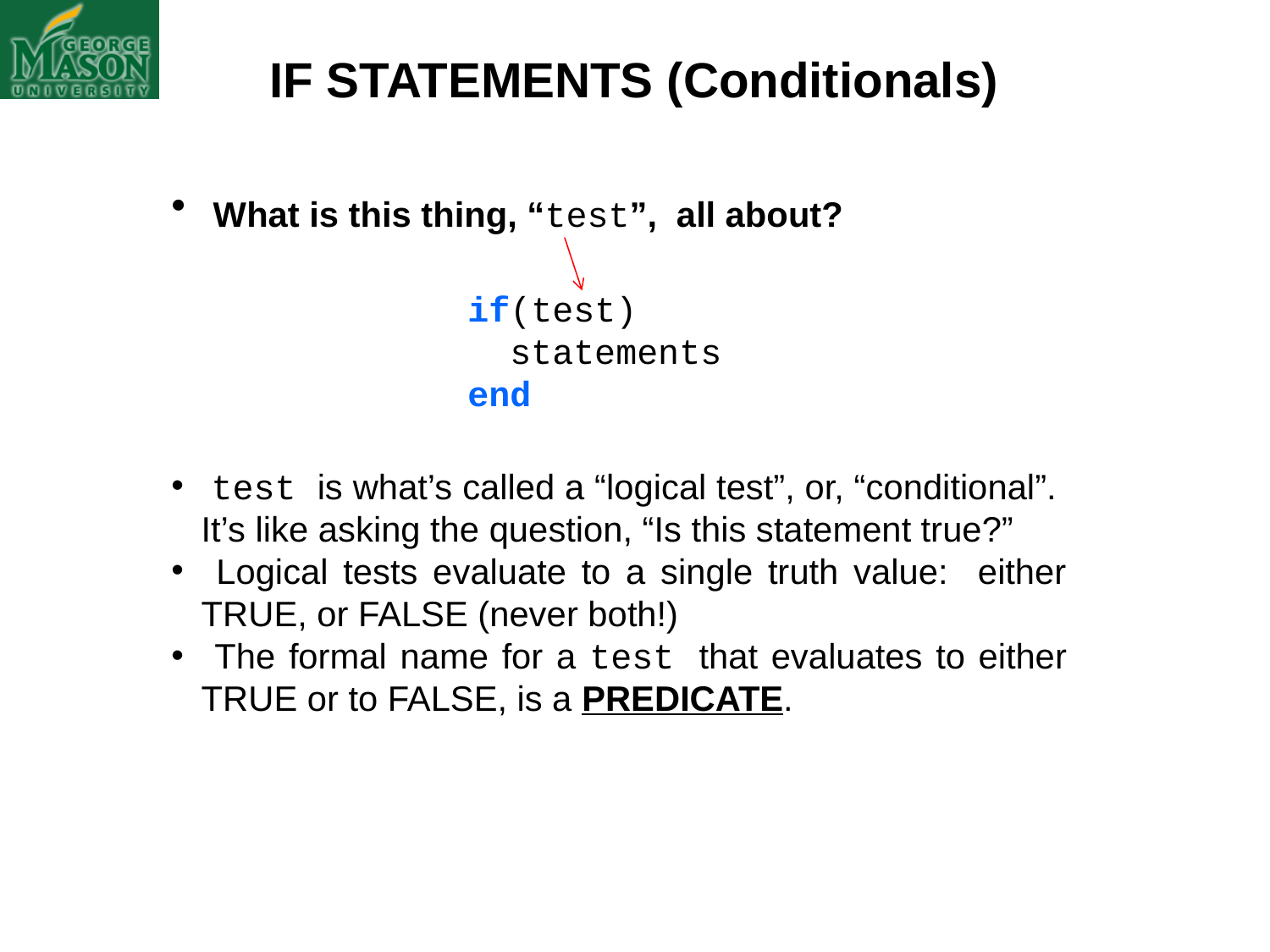

IF STATEMENTS (Conditionals)
 What is this thing, “test”,  all about?

		  if(test)
	          statements
		  end

 test is what’s called a “logical test”, or, “conditional”.  It’s like asking the question, “Is this statement true?”
 Logical tests evaluate to a single truth value:  either TRUE, or FALSE (never both!)
 The formal name for a test that evaluates to either TRUE or to FALSE, is a PREDICATE.